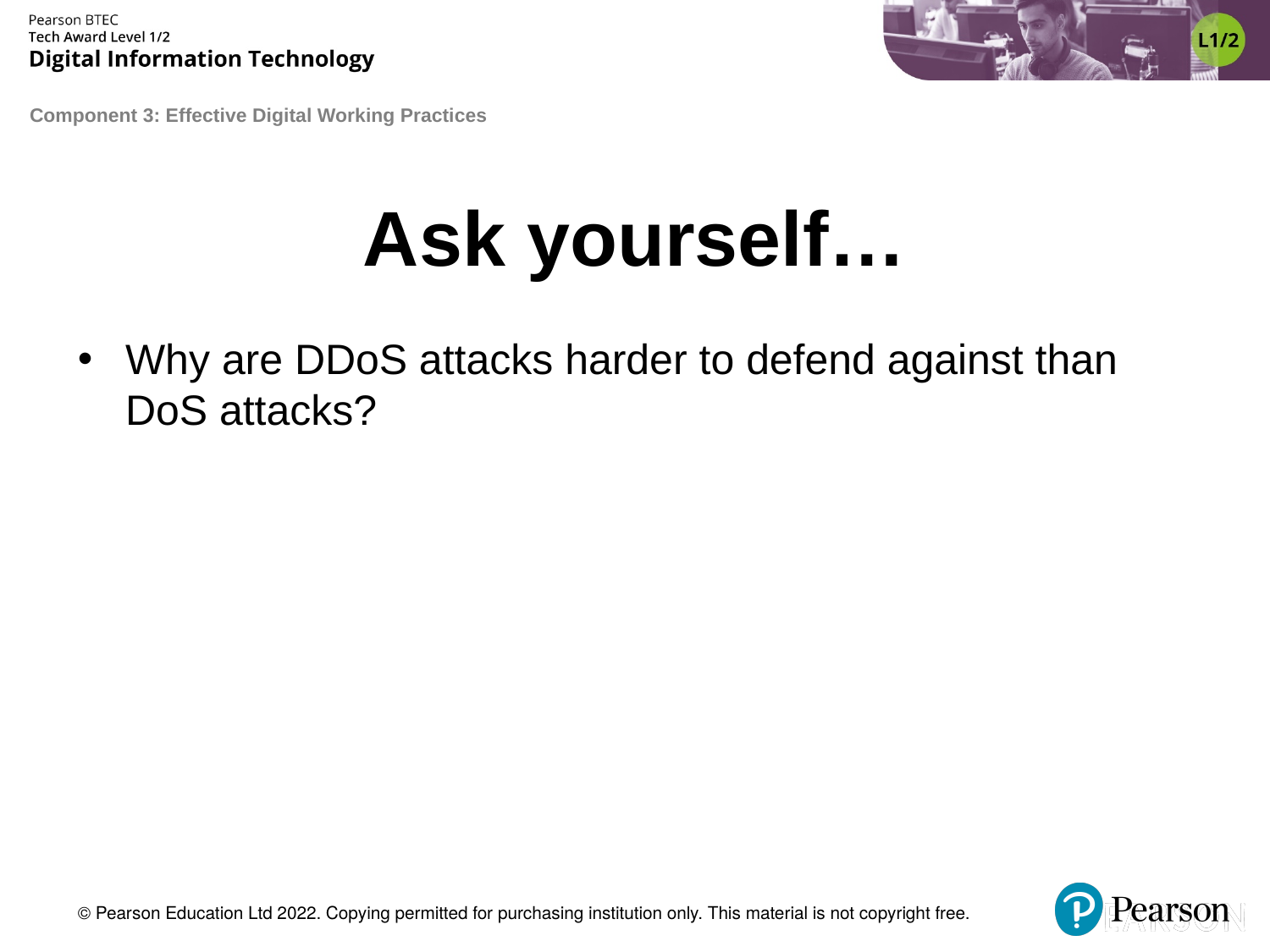

# Ask yourself…
Why are DDoS attacks harder to defend against than DoS attacks?
© Pearson Education Ltd 2022. Copying permitted for purchasing institution only. This material is not copyright free.